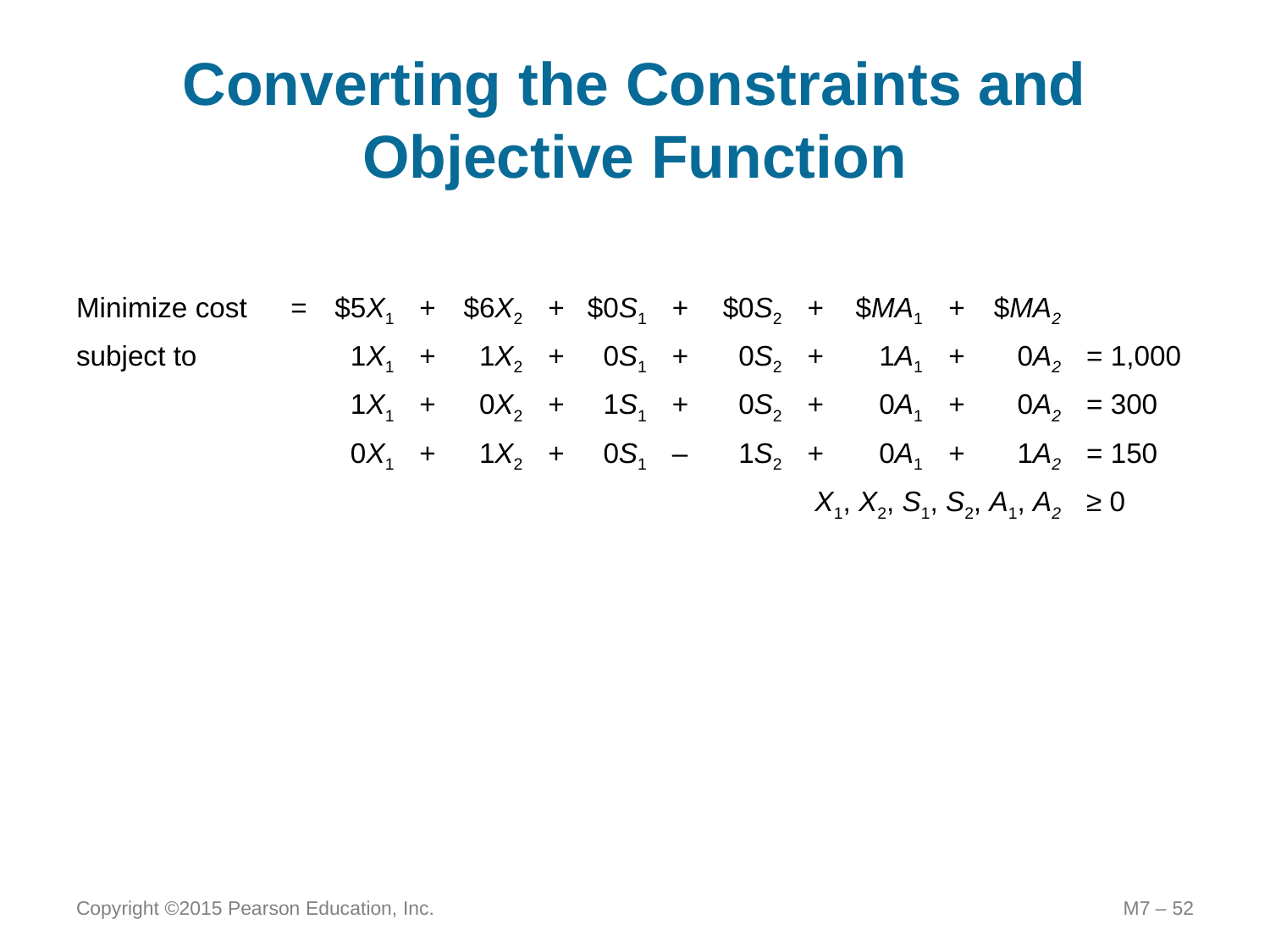

# Converting the Constraints and Objective Function
| Minimize cost | = | $5X1 | + | $6X2 | + | $0S1 | + | $0S2 | + | $MA1 | + | $MA2 |  |
| --- | --- | --- | --- | --- | --- | --- | --- | --- | --- | --- | --- | --- | --- |
| subject to |  | 1X1 | + | 1X2 | + | 0S1 | + | 0S2 | + | 1A1 | + | 0A2 | = 1,000 |
|  |  | 1X1 | + | 0X2 | + | 1S1 | + | 0S2 | + | 0A1 | + | 0A2 | = 300 |
|  |  | 0X1 | + | 1X2 | + | 0S1 | – | 1S2 | + | 0A1 | + | 1A2 | = 150 |
|  |  | X1, X2, S1, S2, A1, A2 |  |  |  |  |  |  |  |  |  |  | ≥ 0 |
Copyright ©2015 Pearson Education, Inc.
M7 – 52